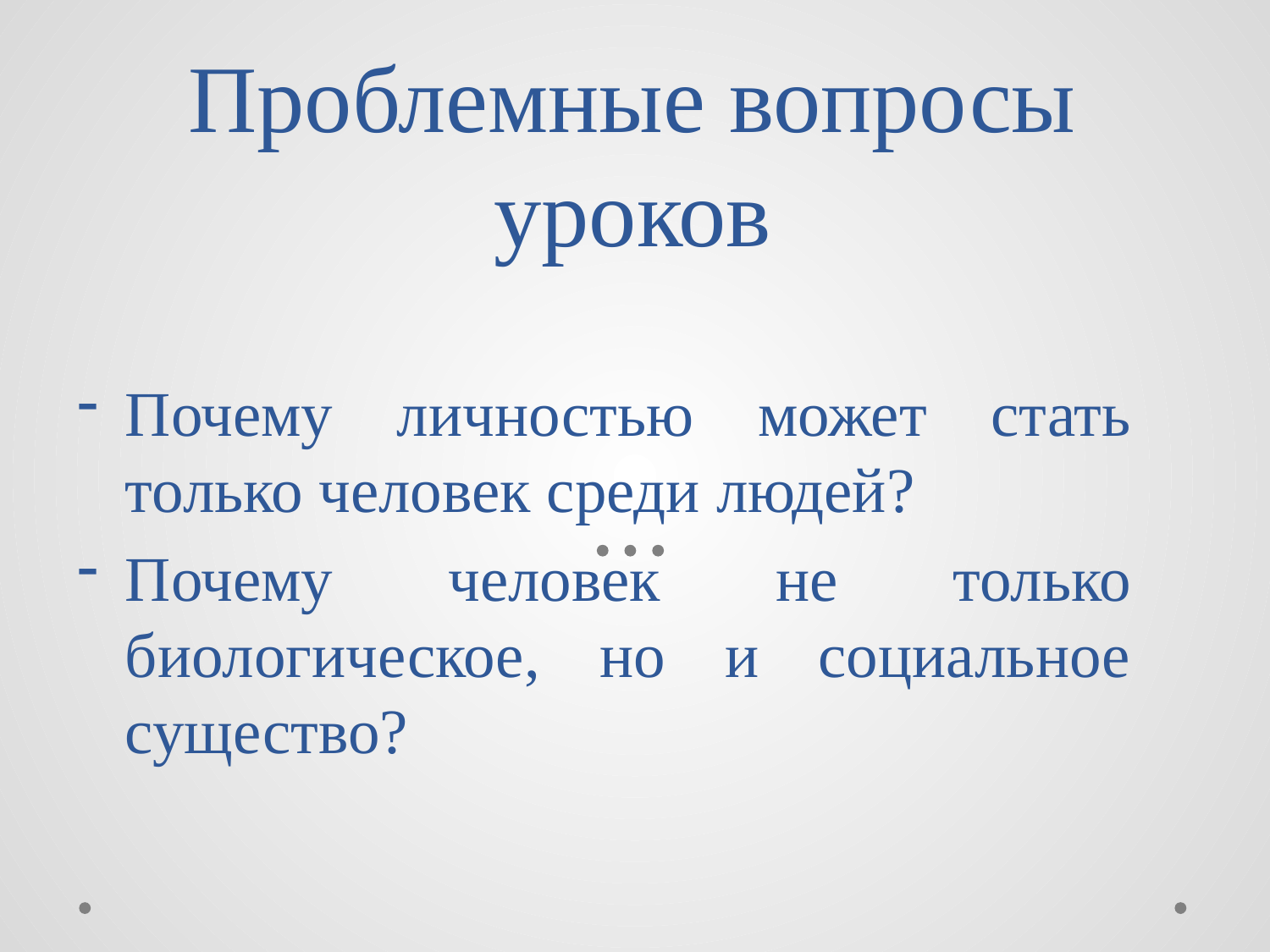

# Проблемные вопросы уроков
Почему личностью может стать только человек среди людей?
Почему человек не только биологическое, но и социальное существо?